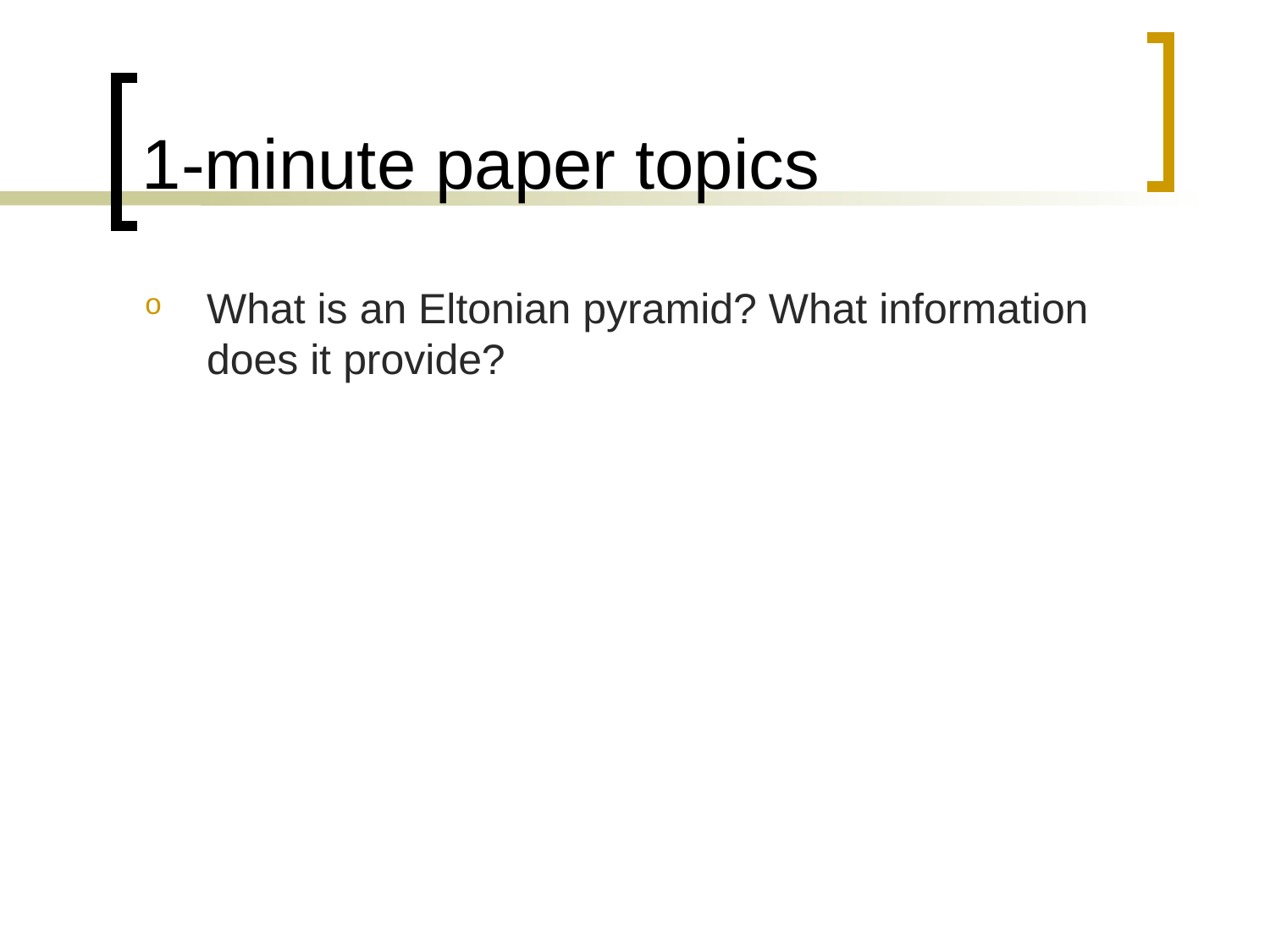

# 1-minute paper topics
What is an Eltonian pyramid? What information does it provide?